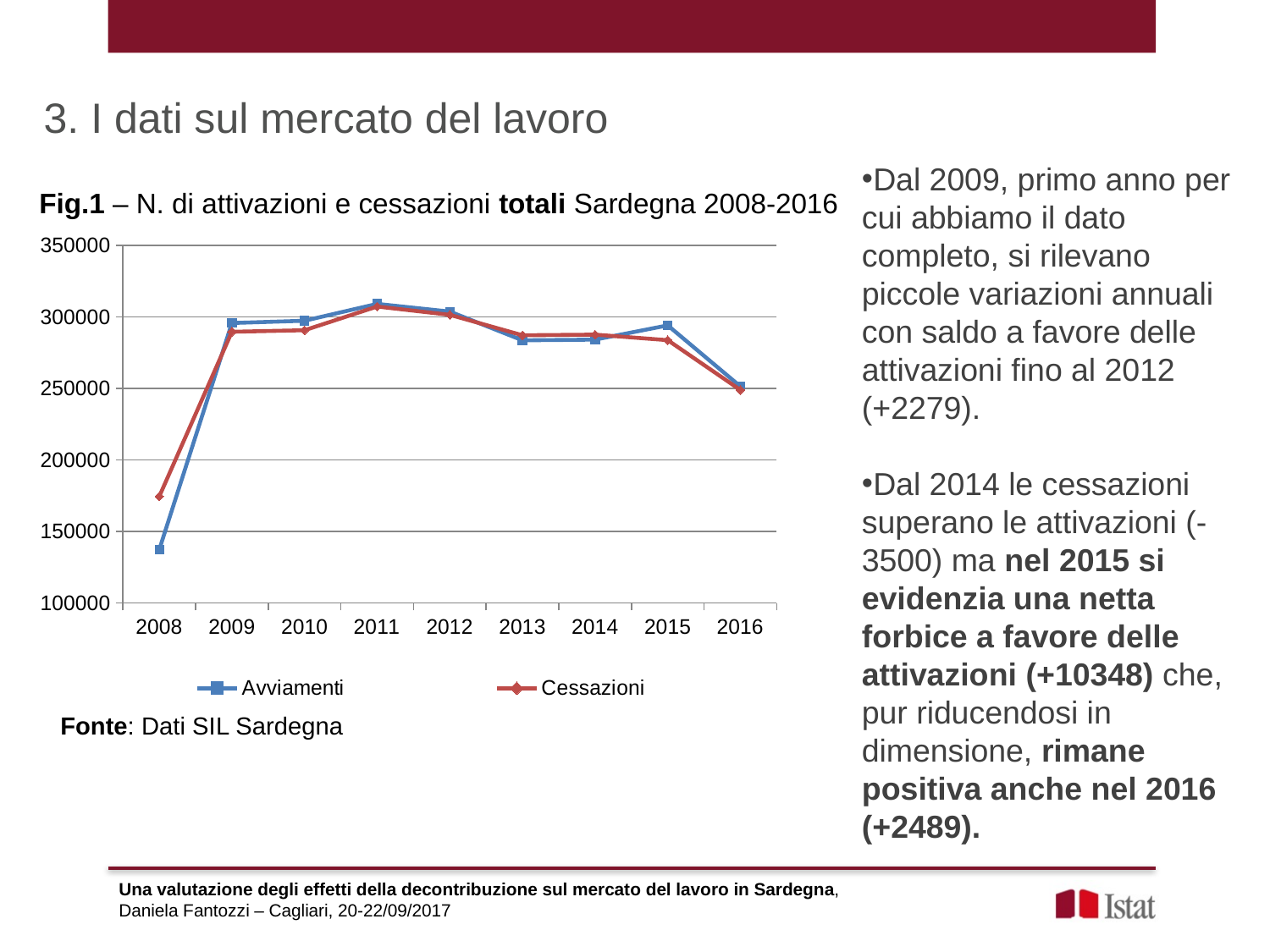

3. I dati sul mercato del lavoro
Dal 2009, primo anno per cui abbiamo il dato completo, si rilevano piccole variazioni annuali con saldo a favore delle attivazioni fino al 2012 (+2279).

Dal 2014 le cessazioni superano le attivazioni (-3500) ma nel 2015 si evidenzia una netta forbice a favore delle attivazioni (+10348) che, pur riducendosi in dimensione, rimane positiva anche nel 2016 (+2489).
Fig.1 – N. di attivazioni e cessazioni totali Sardegna 2008-2016

### Chart

| Category | Avviamenti | Cessazioni |
|---|---|---|
| 2008 | 137405.0 | 174529.0 |
| 2009 | 295774.0 | 289669.0 |
| 2010 | 297393.0 | 290742.0 |
| 2011 | 309174.0 | 307337.0 |
| 2012 | 303793.0 | 301514.0 |
| 2013 | 283695.0 | 287216.0 |
| 2014 | 284179.0 | 287688.0 |
| 2015 | 294157.0 | 283809.0 |
| 2016 | 251492.0 | 249003.0 |
Fonte: Dati SIL Sardegna
Una valutazione degli effetti della decontribuzione sul mercato del lavoro in Sardegna,
Daniela Fantozzi – Cagliari, 20-22/09/2017